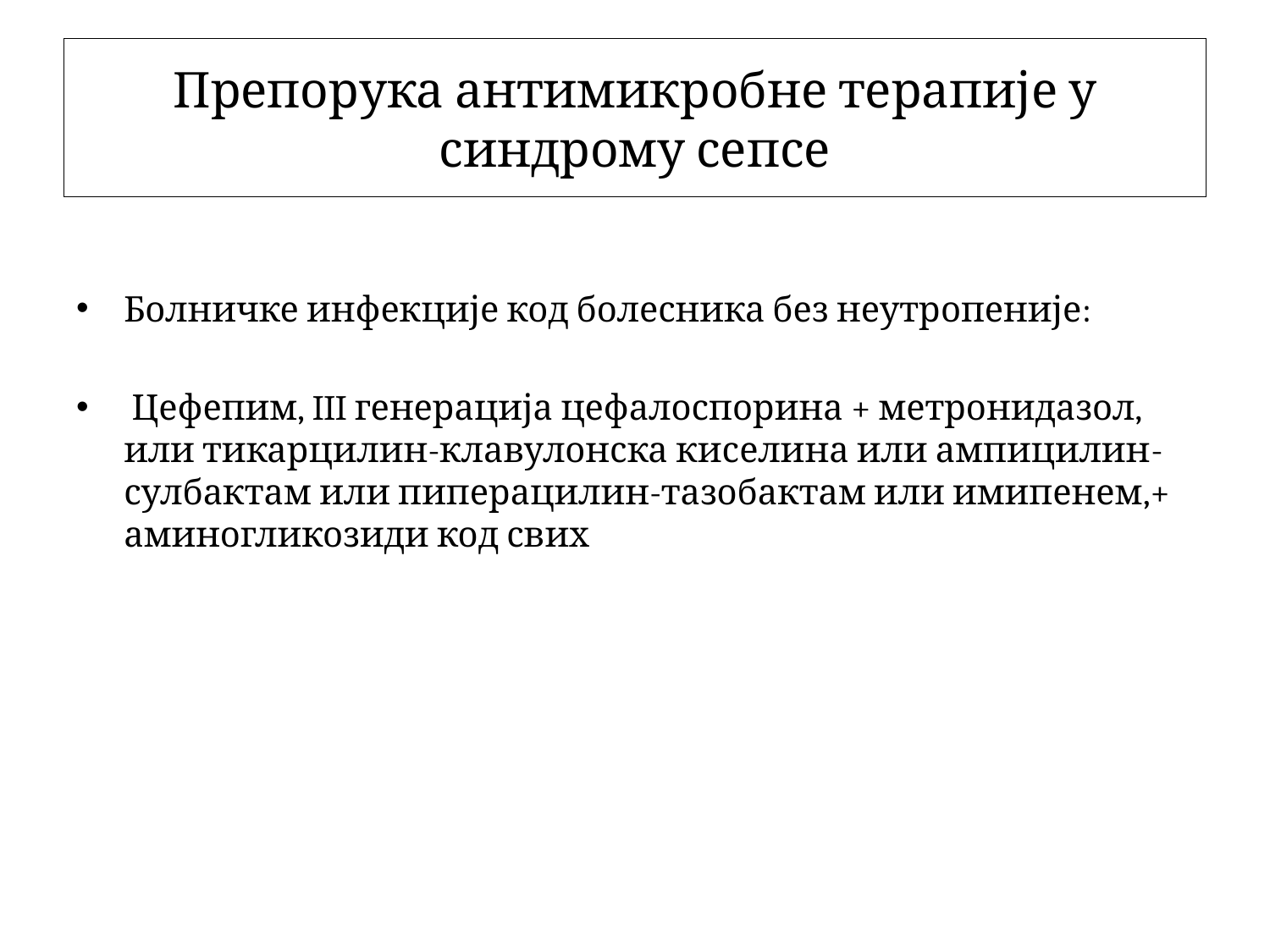

# Препорука антимикробне терапије у синдрому сепсе

Болничке инфекције код болесника без неутропеније:

 Цефепим, III генерација цефалоспорина + метронидазол, или тикарцилин-клавулонска киселина или ампицилин-сулбактам или пиперацилин-тазобактам или имипенем,+ аминогликозиди код свих